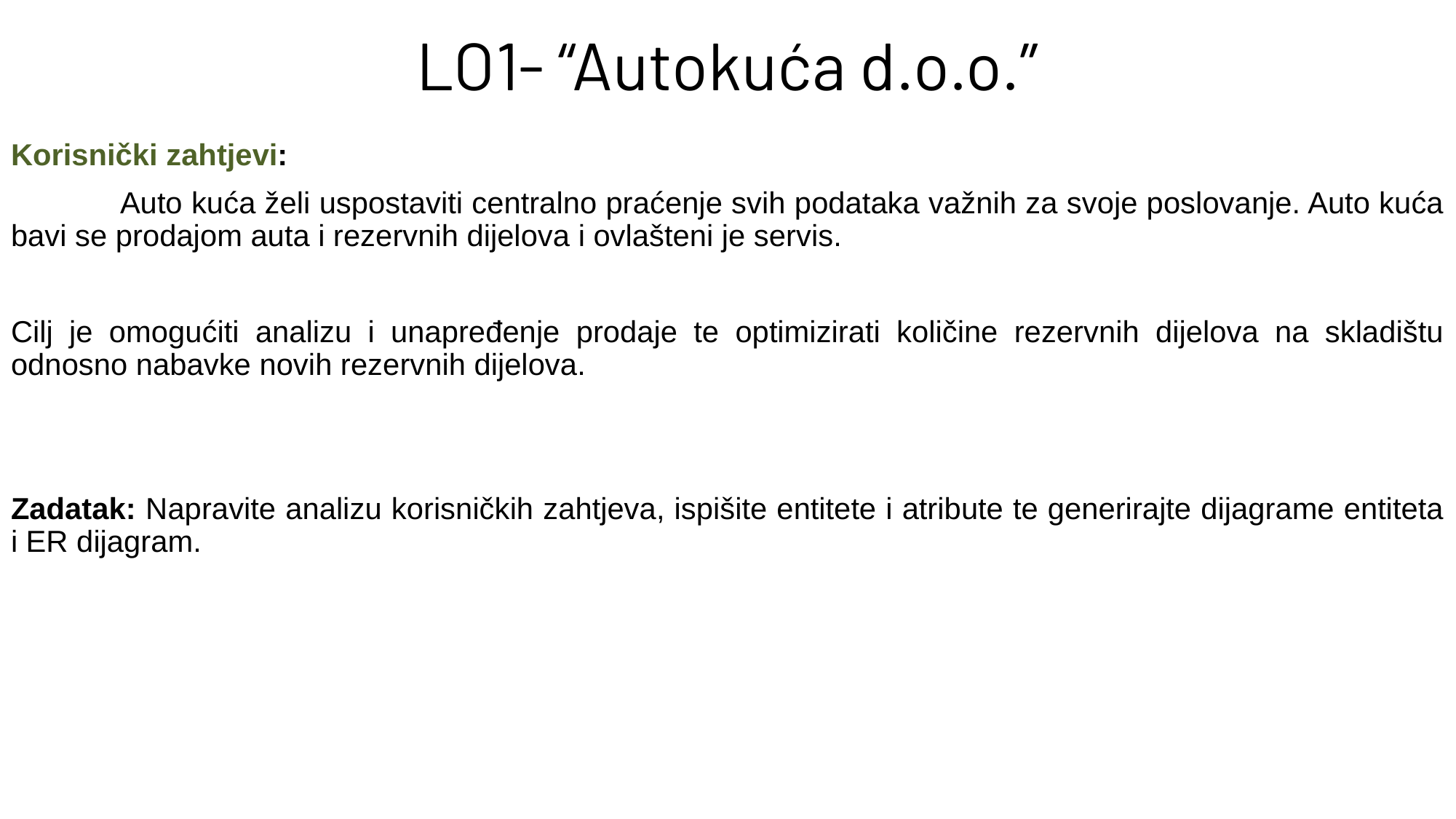

# LO1- “Autokuća d.o.o.”
Korisnički zahtjevi:
	Auto kuća želi uspostaviti centralno praćenje svih podataka važnih za svoje poslovanje. Auto kuća bavi se prodajom auta i rezervnih dijelova i ovlašteni je servis.

Cilj je omogućiti analizu i unapređenje prodaje te optimizirati količine rezervnih dijelova na skladištu odnosno nabavke novih rezervnih dijelova.

Zadatak: Napravite analizu korisničkih zahtjeva, ispišite entitete i atribute te generirajte dijagrame entiteta i ER dijagram.